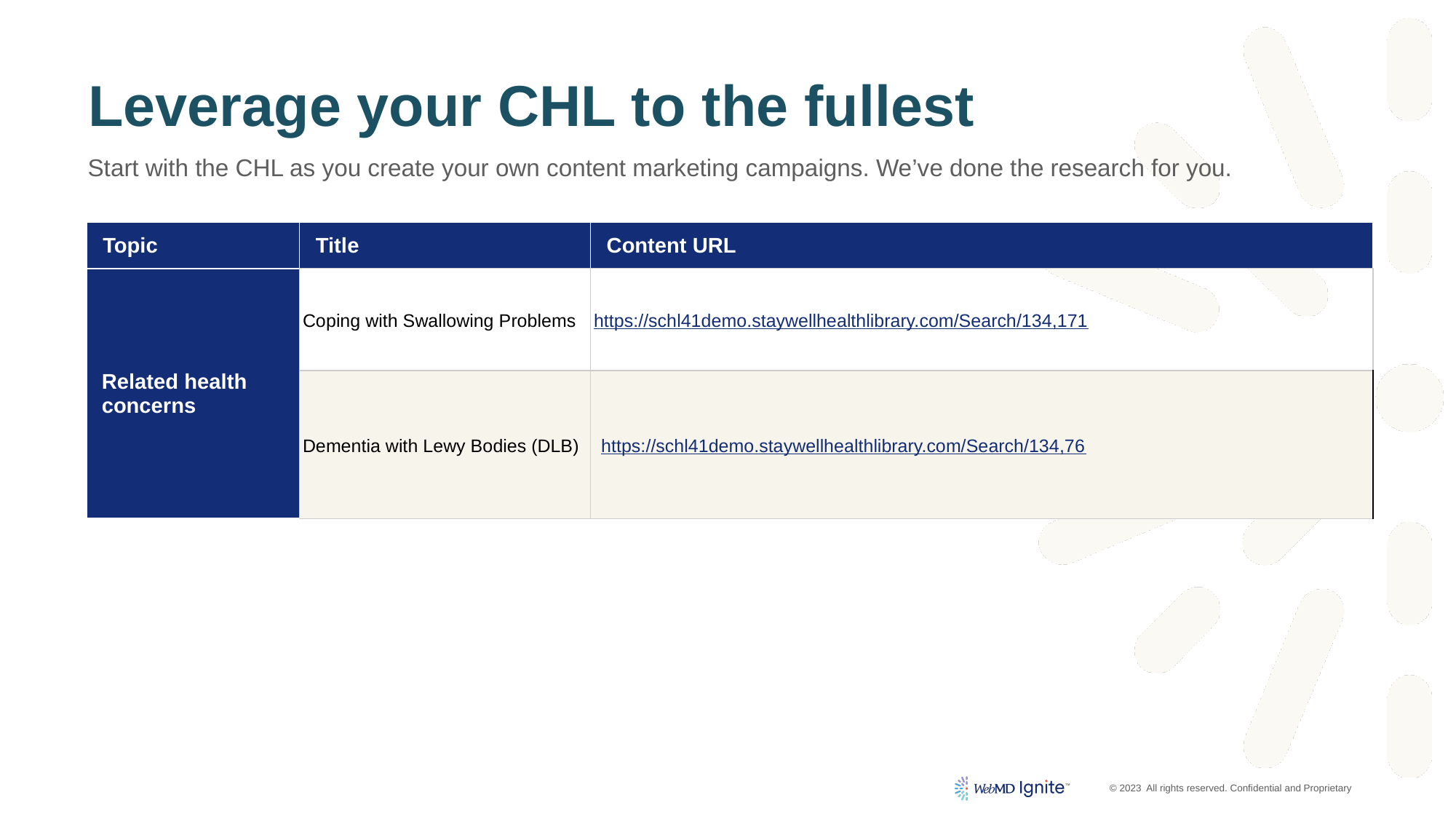

# Leverage your CHL to the fullest
Start with the CHL as you create your own content marketing campaigns. We’ve done the research for you.
| Topic | Title | Content URL |
| --- | --- | --- |
| Related health concerns | Coping with Swallowing Problems | https://schl41demo.staywellhealthlibrary.com/Search/134,171 |
|  | Dementia with Lewy Bodies (DLB) | https://schl41demo.staywellhealthlibrary.com/Search/134,76 |